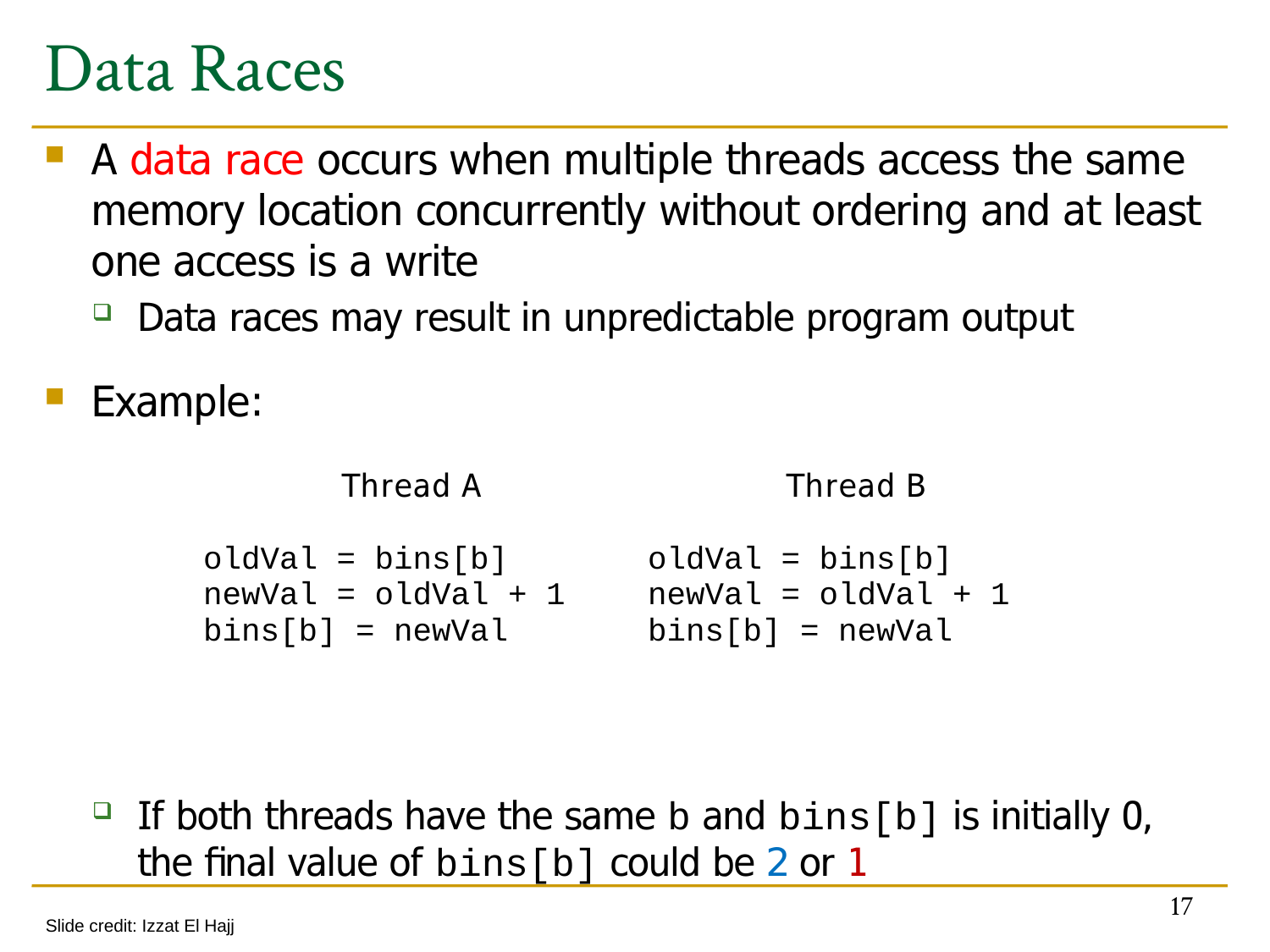

# Data Races
A data race occurs when multiple threads access the same memory location concurrently without ordering and at least one access is a write
Data races may result in unpredictable program output

Example:

If both threads have the same b and bins[b] is initially 0, the final value of bins[b] could be 2 or 1
| Thread A | Thread B |
| --- | --- |
| oldVal = bins[b] newVal = oldVal + 1 bins[b] = newVal | oldVal = bins[b] newVal = oldVal + 1 bins[b] = newVal |
17
Slide credit: Izzat El Hajj